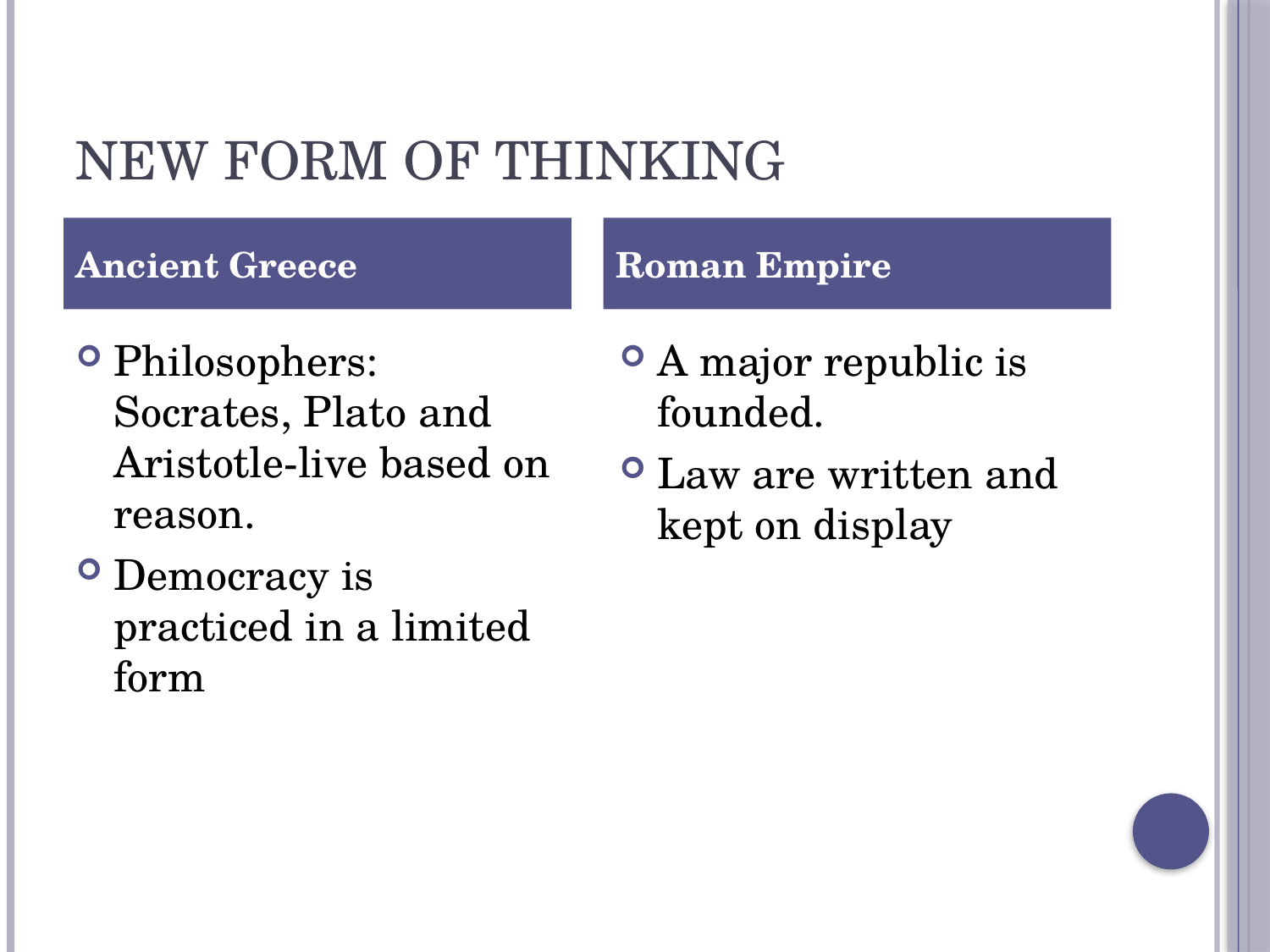

# New Form of Thinking
Ancient Greece
Roman Empire
Philosophers: Socrates, Plato and Aristotle-live based on reason.
Democracy is practiced in a limited form
A major republic is founded.
Law are written and kept on display